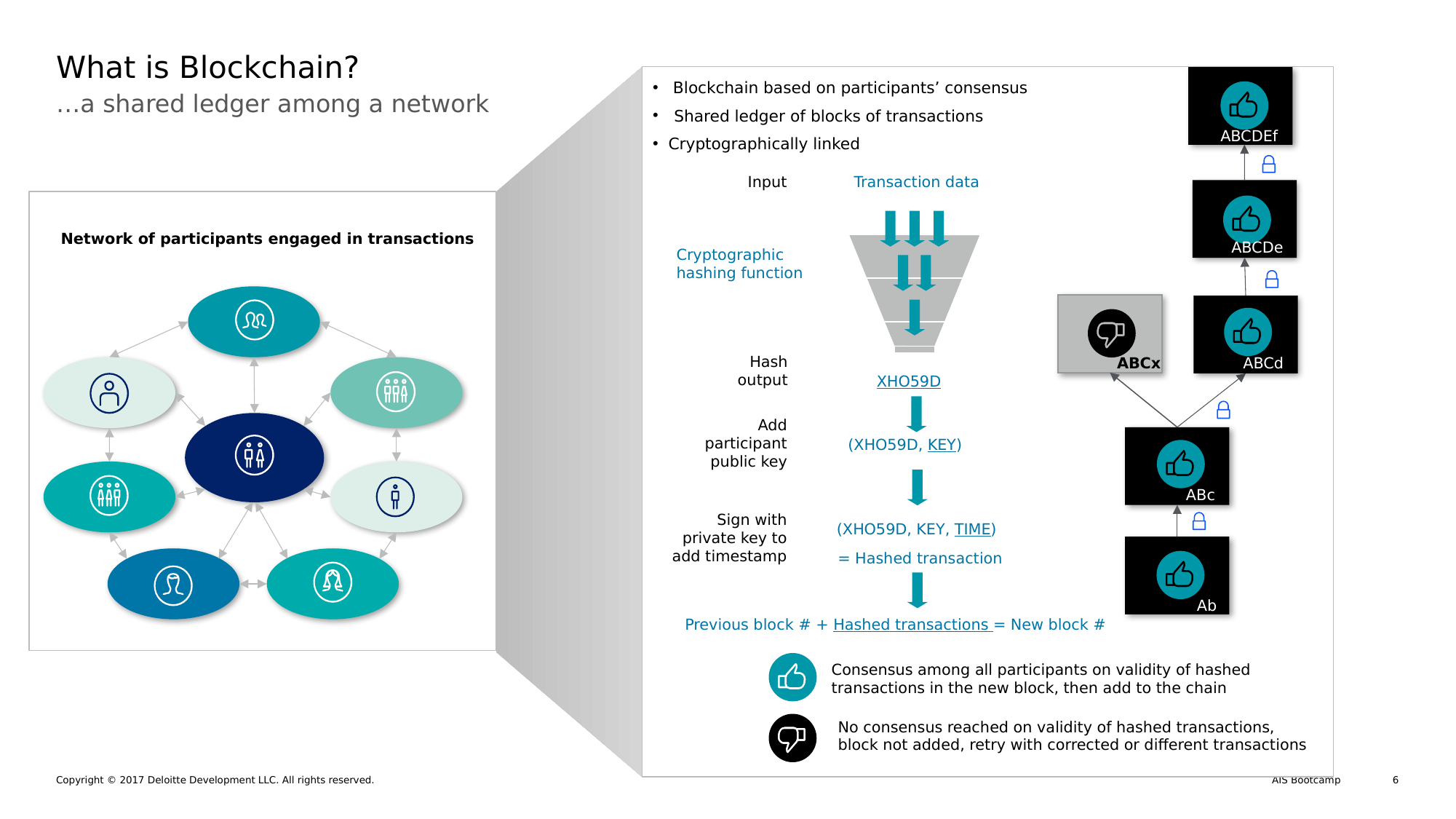

# What is Blockchain?

Blockchain based on participants’ consensus
Shared ledger of blocks of transactions
Cryptographically linked

…a shared ledger among a network
ABCDEf

Transaction data
Input

Network of participants engaged in transactions
ABCDe
Cryptographic hashing function

Hash output
ABCx
ABCd
XHO59D

Add participant public key
(XHO59D, KEY)

ABc
Sign with private key to add timestamp

(XHO59D, KEY, TIME)

= Hashed transaction

Ab
Previous block # + Hashed transactions = New block #

Consensus among all participants on validity of hashed transactions in the new block, then add to the chain

No consensus reached on validity of hashed transactions, block not added, retry with corrected or different transactions